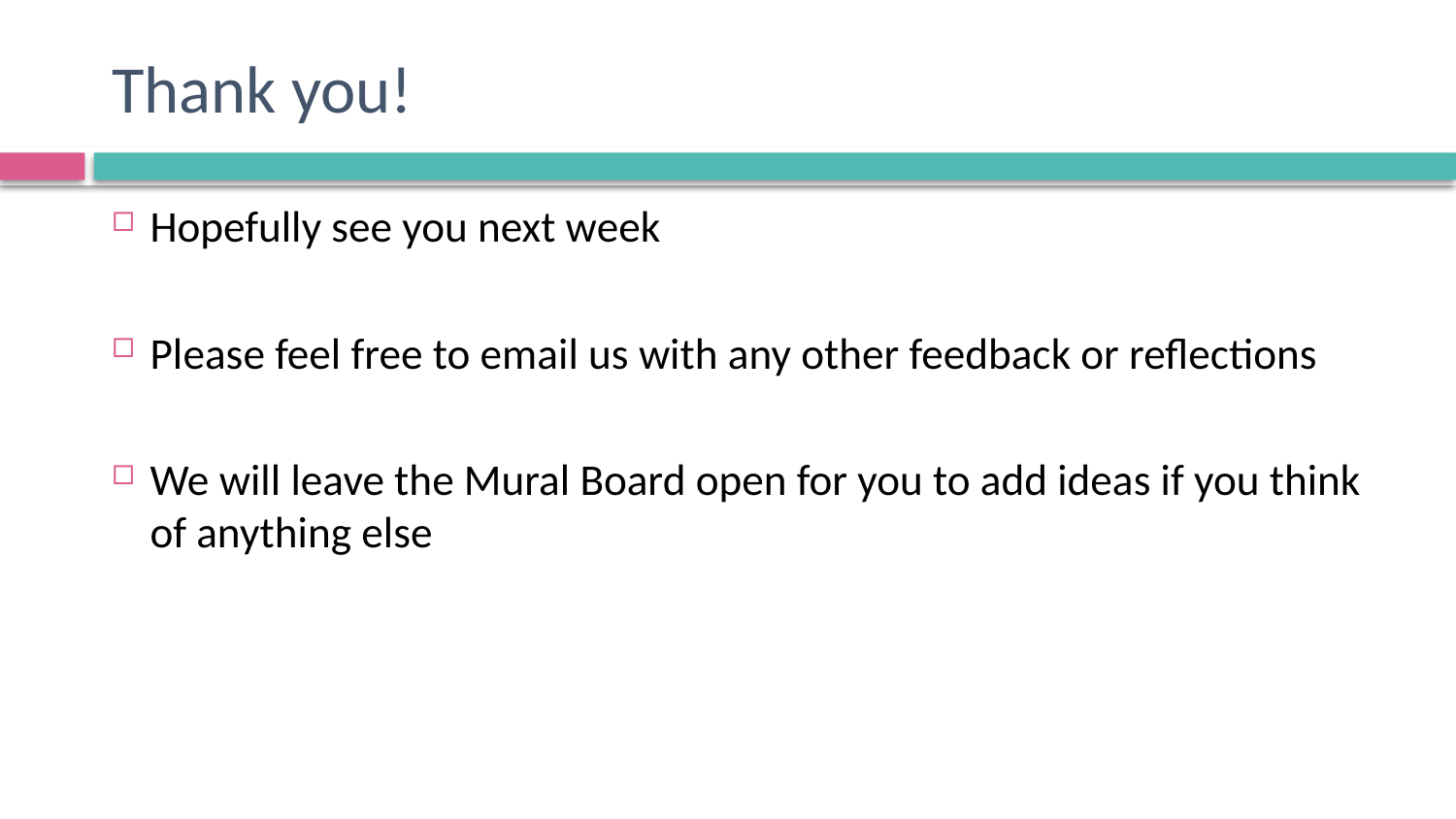

# Thank you!
Hopefully see you next week

Please feel free to email us with any other feedback or reflections

We will leave the Mural Board open for you to add ideas if you think of anything else